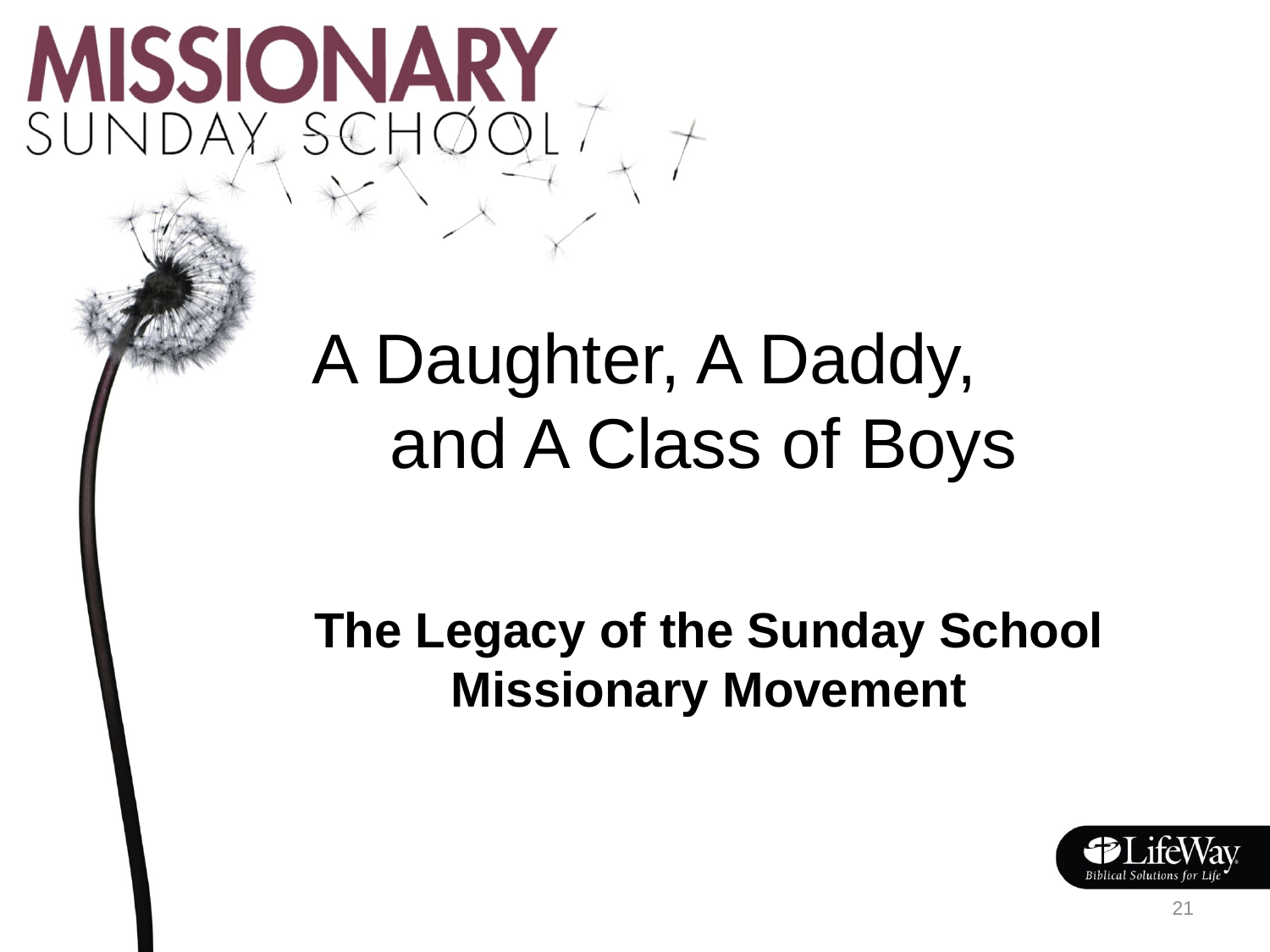

# A Daughter, A Daddy,       and A Class of Boys
The Legacy of the Sunday School Missionary Movement
21